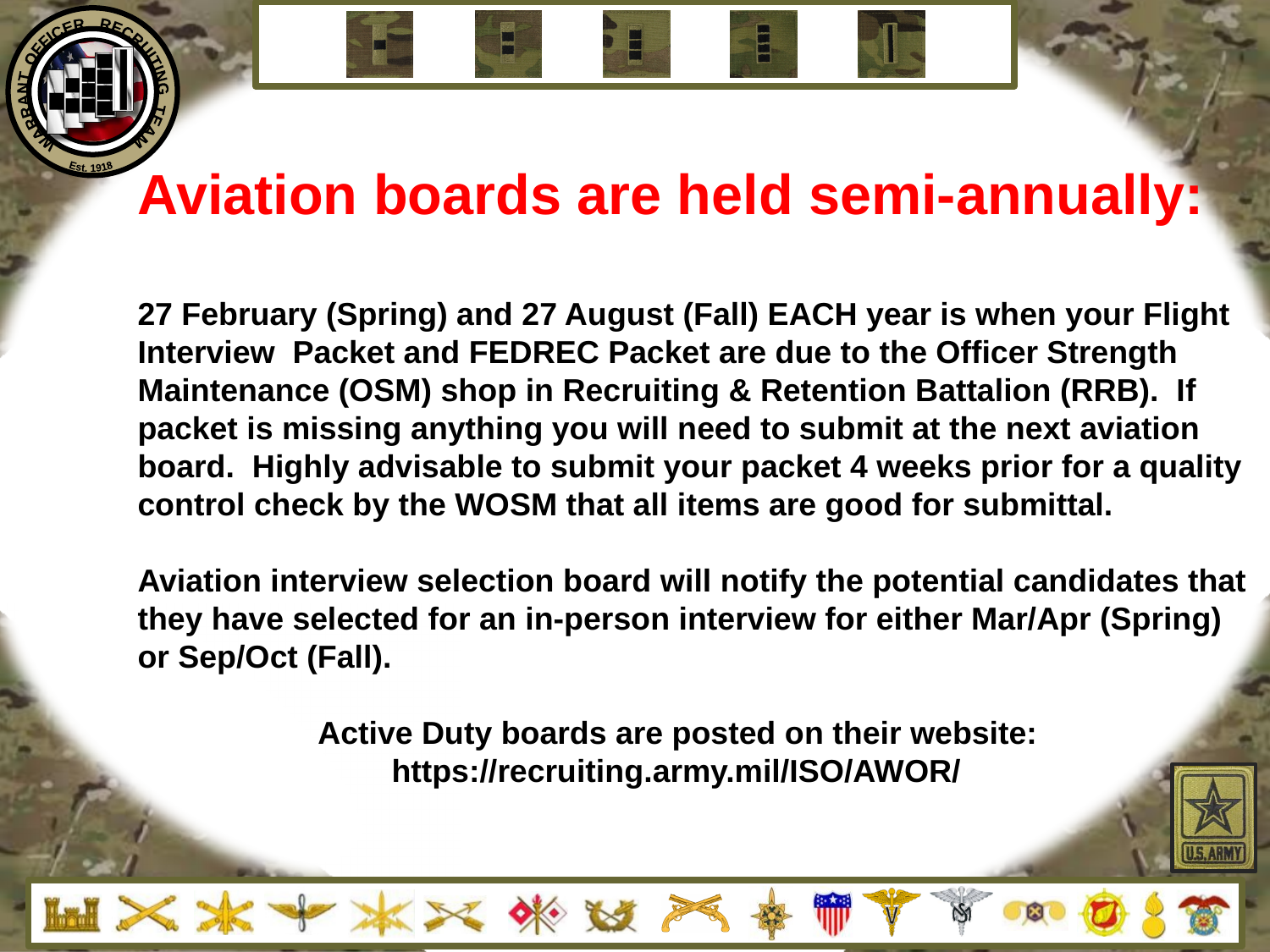

Aviation boards are held semi-annually:

27 February (Spring) and 27 August (Fall) EACH year is when your Flight Interview  Packet and FEDREC Packet are due to the Officer Strength Maintenance (OSM) shop in Recruiting & Retention Battalion (RRB).  If packet is missing anything you will need to submit at the next aviation board.  Highly advisable to submit your packet 4 weeks prior for a quality control check by the WOSM that all items are good for submittal.

Aviation interview selection board will notify the potential candidates that they have selected for an in-person interview for either Mar/Apr (Spring) or Sep/Oct (Fall).

	      Active Duty boards are posted on their website:
		https://recruiting.army.mil/ISO/AWOR/